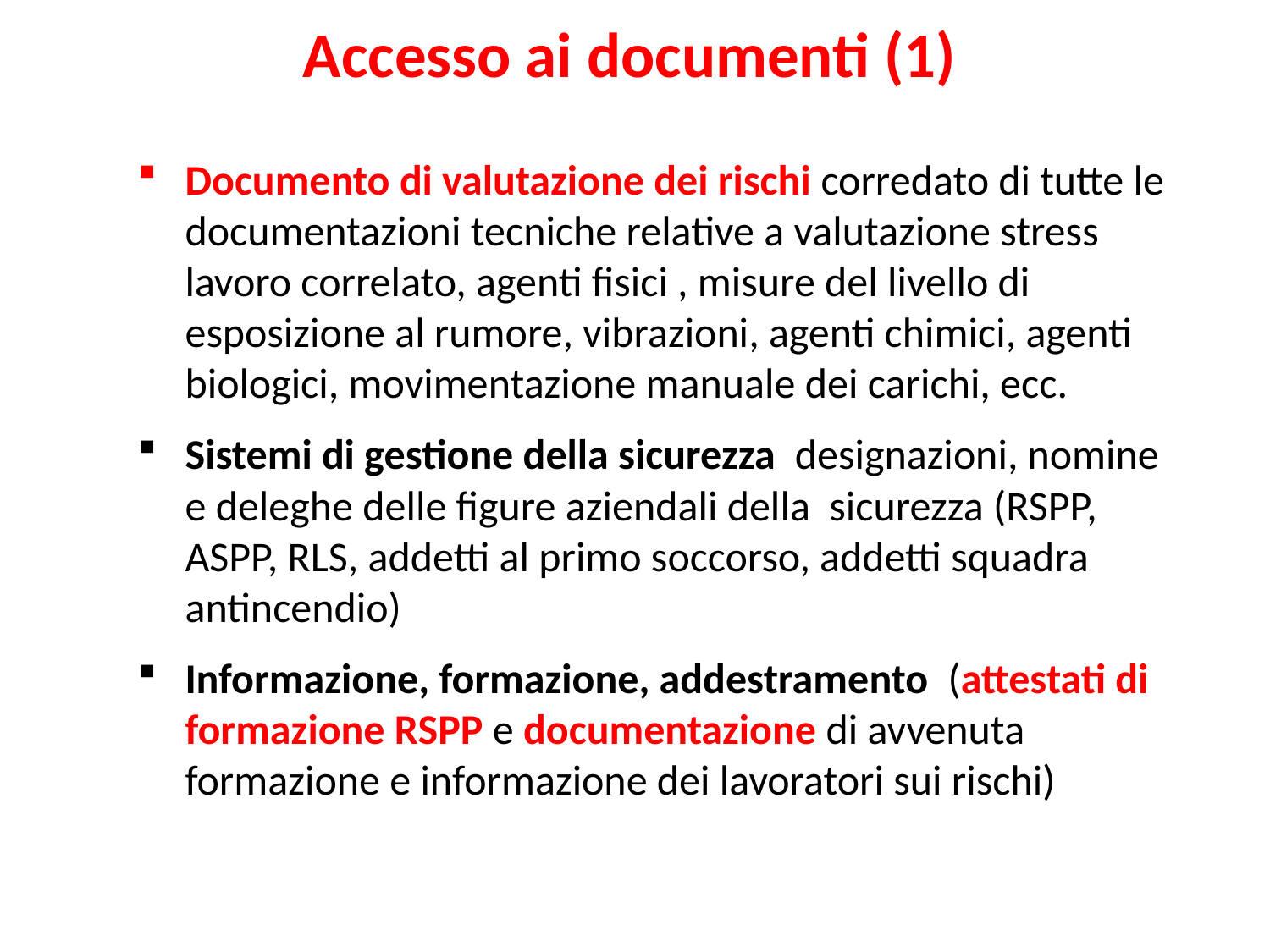

Accesso ai documenti (1)
Documento di valutazione dei rischi corredato di tutte le documentazioni tecniche relative a valutazione stress lavoro correlato, agenti fisici , misure del livello di esposizione al rumore, vibrazioni, agenti chimici, agenti biologici, movimentazione manuale dei carichi, ecc.
Sistemi di gestione della sicurezza  designazioni, nomine e deleghe delle figure aziendali della  sicurezza (RSPP, ASPP, RLS, addetti al primo soccorso, addetti squadra antincendio)
Informazione, formazione, addestramento  (attestati di formazione RSPP e documentazione di avvenuta formazione e informazione dei lavoratori sui rischi)